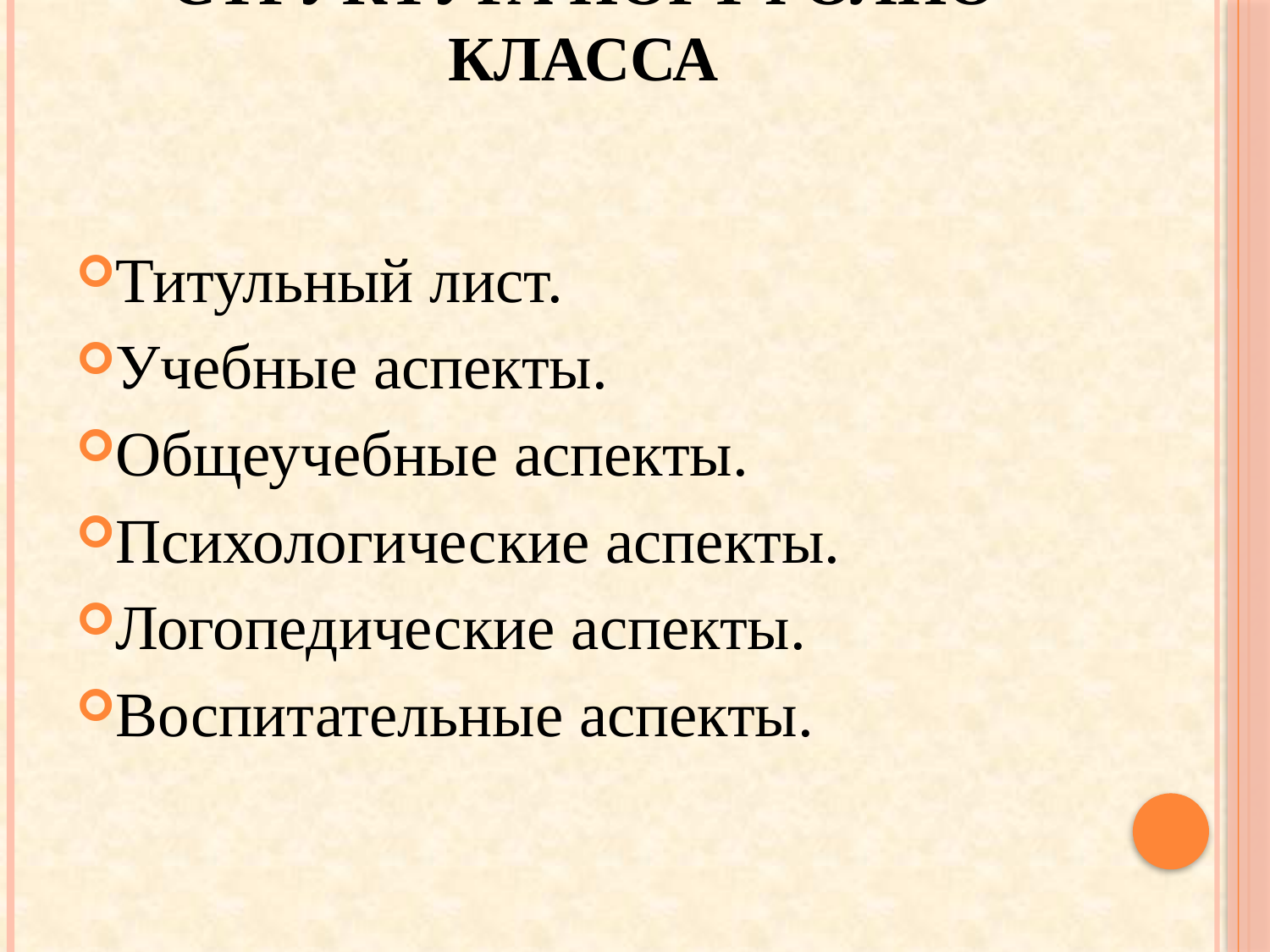

# Структура портфолио класса

Титульный лист.
Учебные аспекты.
Общеучебные аспекты.
Психологические аспекты.
Логопедические аспекты.
Воспитательные аспекты.